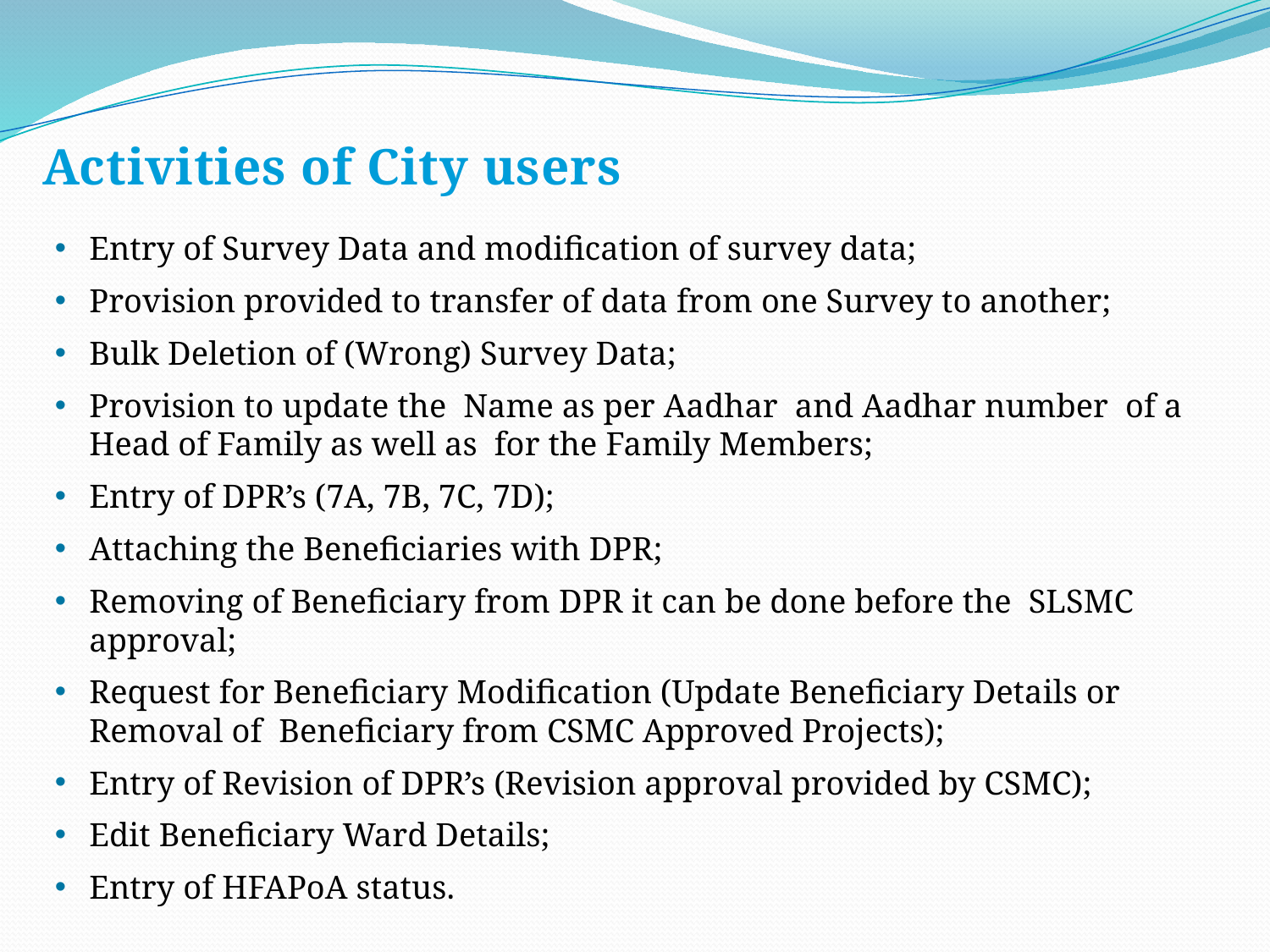

# Activities of City users
Entry of Survey Data and modification of survey data;
Provision provided to transfer of data from one Survey to another;
Bulk Deletion of (Wrong) Survey Data;
Provision to update the  Name as per Aadhar  and Aadhar number  of a Head of Family as well as  for the Family Members;
Entry of DPR’s (7A, 7B, 7C, 7D);
Attaching the Beneficiaries with DPR;
Removing of Beneficiary from DPR it can be done before the  SLSMC approval;
Request for Beneficiary Modification (Update Beneficiary Details or Removal of  Beneficiary from CSMC Approved Projects);
Entry of Revision of DPR’s (Revision approval provided by CSMC);
Edit Beneficiary Ward Details;
Entry of HFAPoA status.